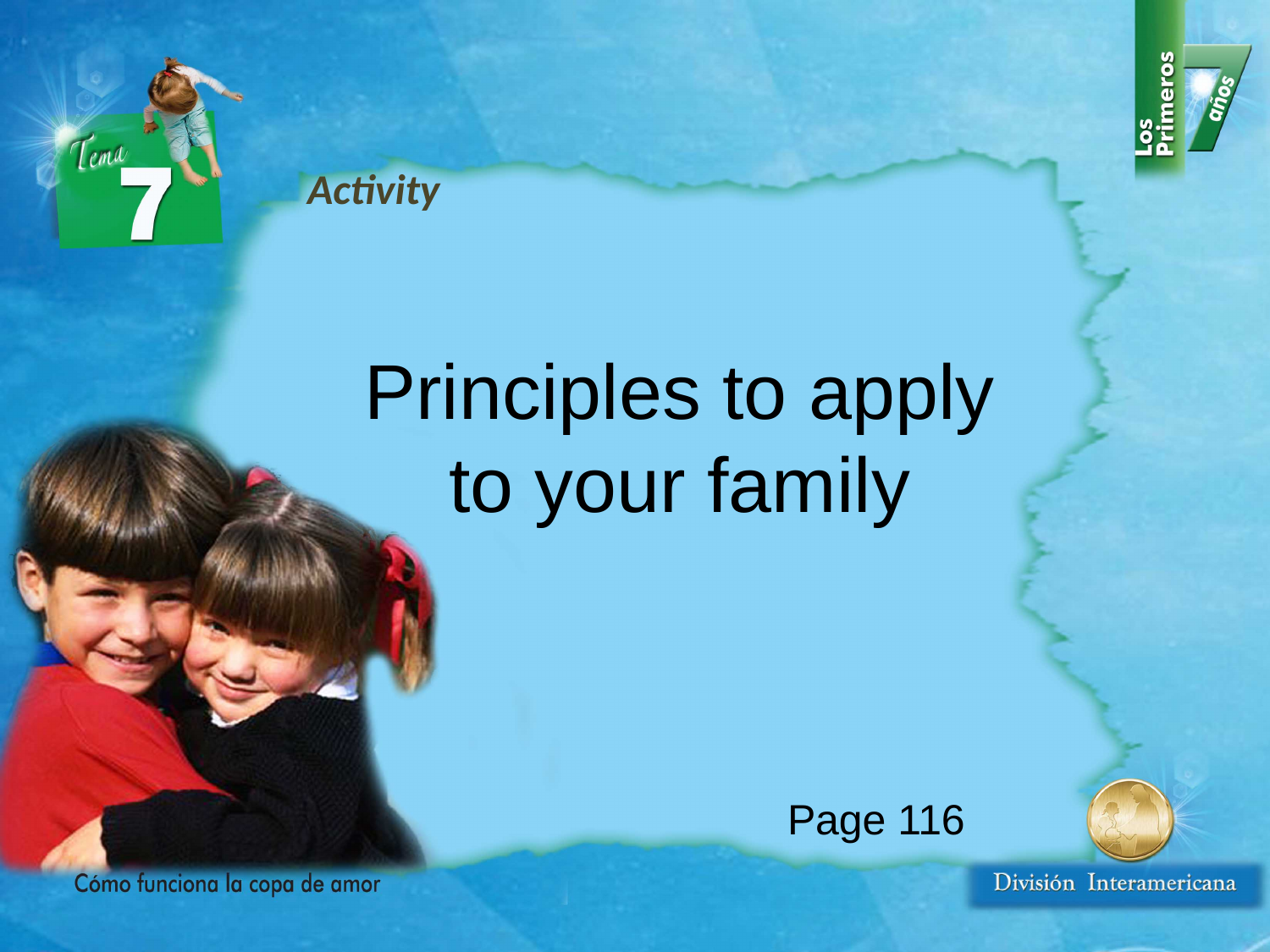

Activity
Principles to apply to your family
Page 116